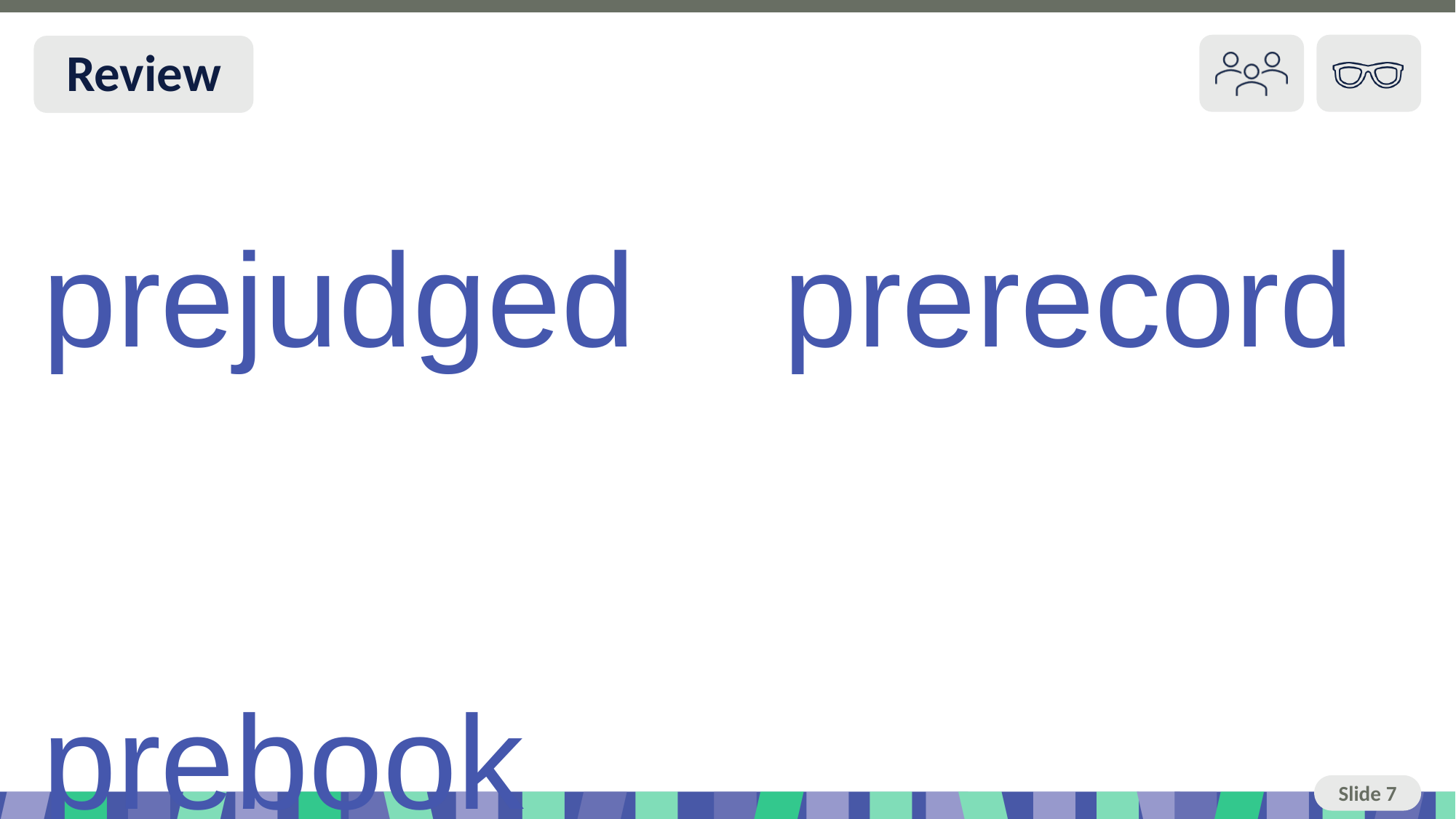

Slide 7 Review You do
prejudged    prerecord

prebook       prearrange